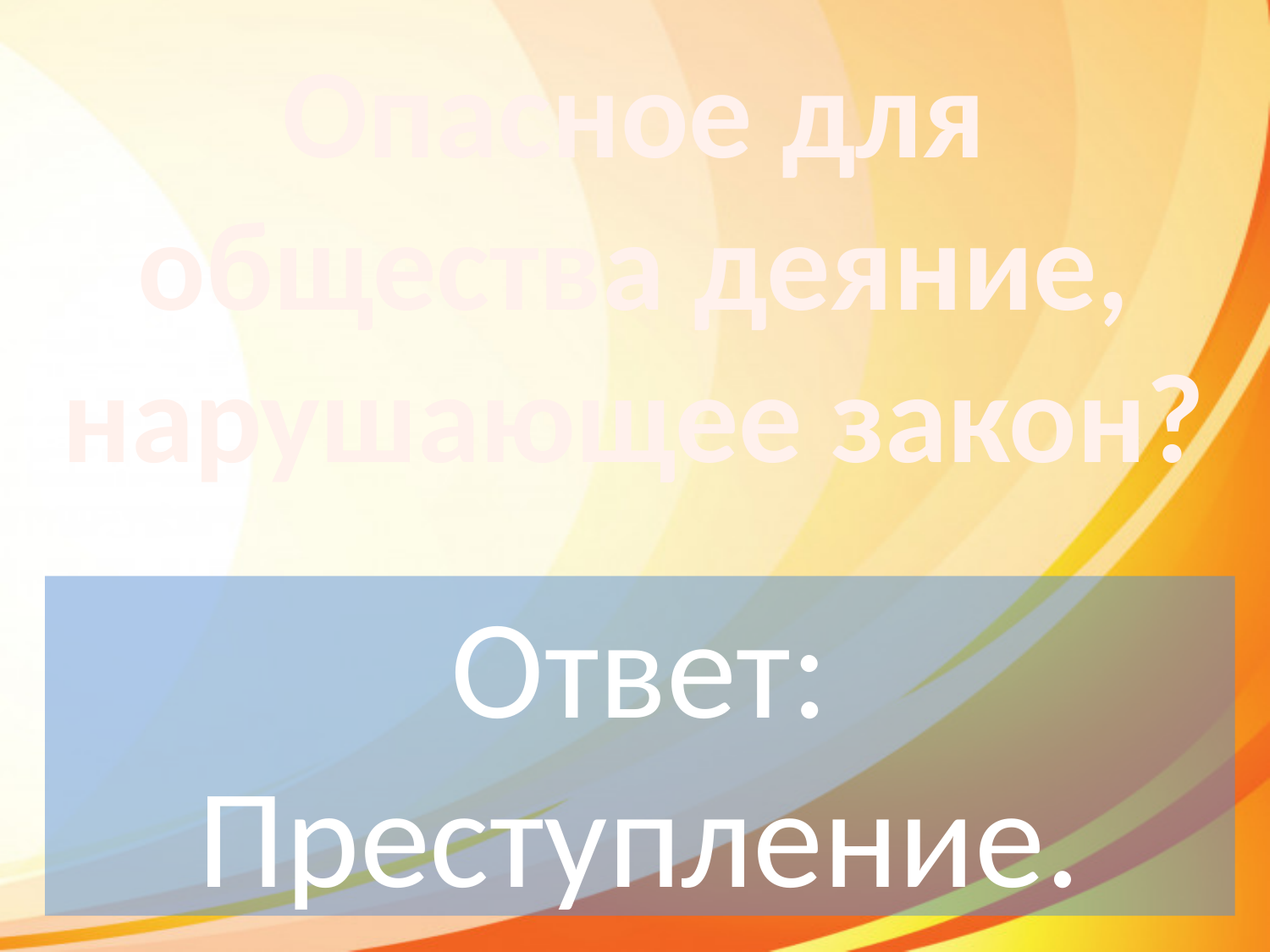

Опасное для общества деяние, нарушающее закон?
Ответ: Преступление.